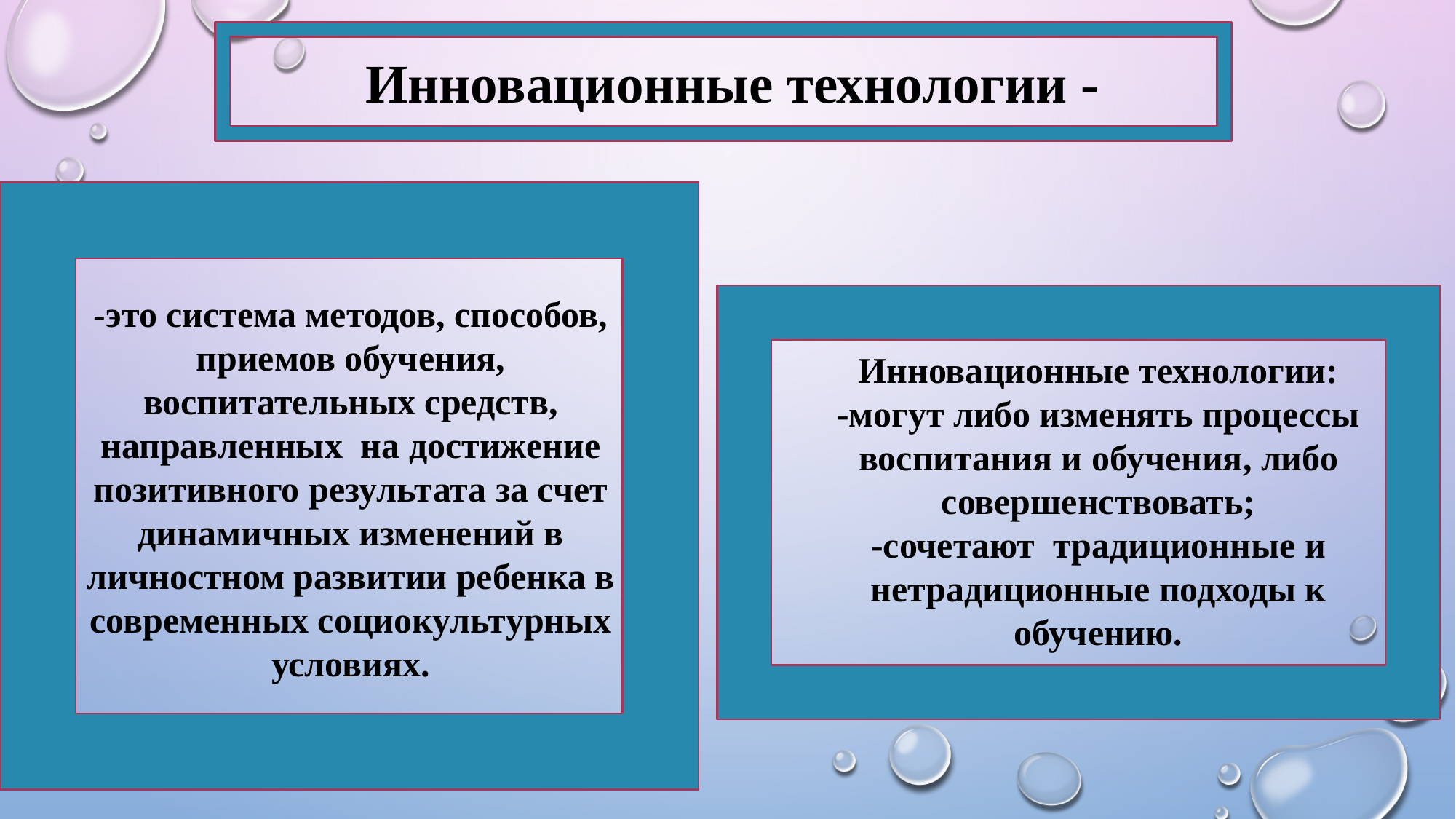

Инновационные технологии -

-это система методов, способов, приемов обучения, воспитательных средств, направленных  на достижение позитивного результата за счет динамичных изменений в личностном развитии ребенка в современных социокультурных условиях.

Инновационные технологии:
-могут либо изменять процессы воспитания и обучения, либо совершенствовать;
-сочетают  традиционные и нетрадиционные подходы к обучению.